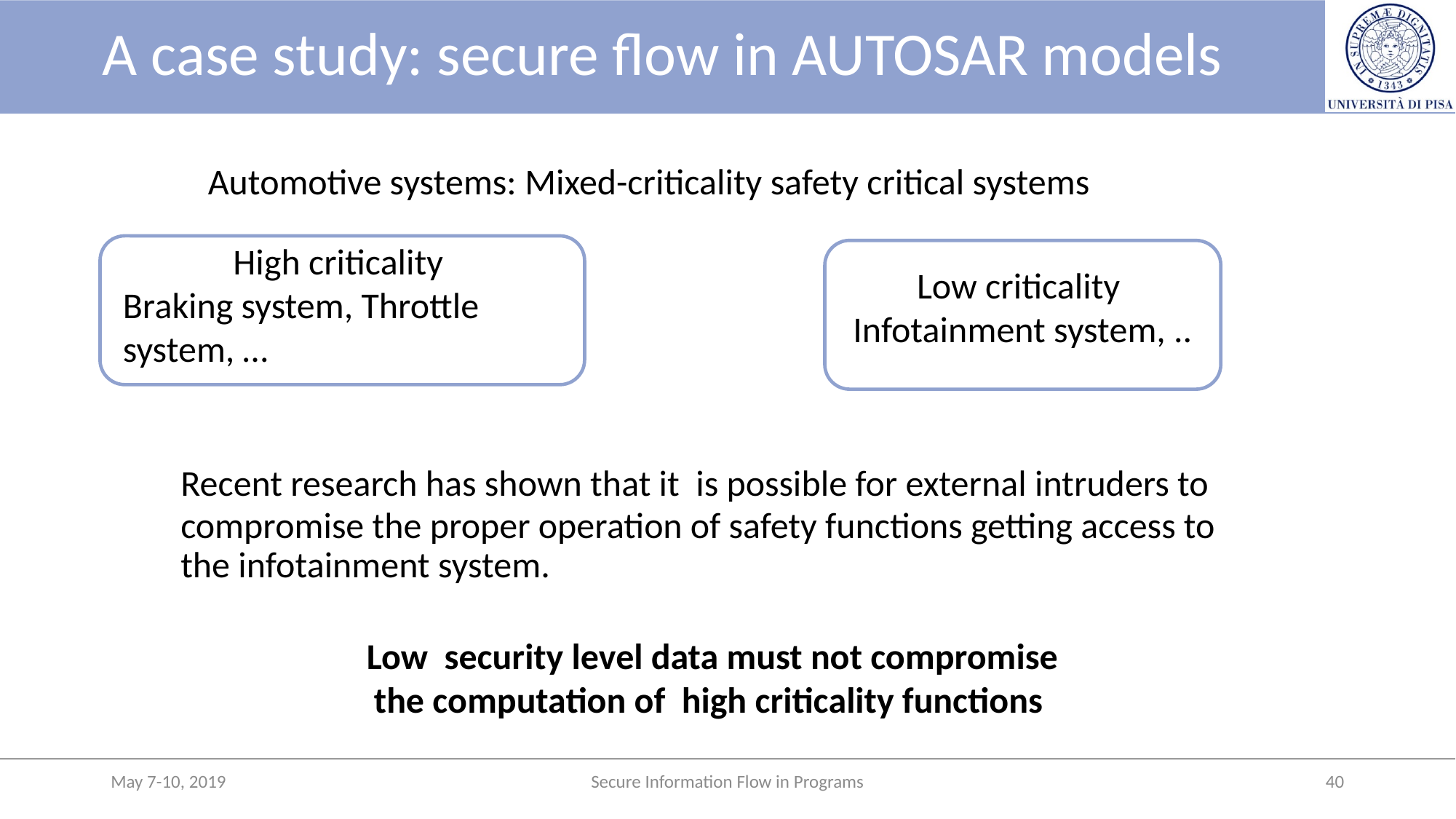

# A case study: secure flow in AUTOSAR models
Automotive systems: Mixed-criticality safety critical systems

High criticality
Braking system, Throttle system, …

Low criticality
Infotainment system, ..
	Recent research has shown that it  is possible for external intruders to compromise the proper operation of safety functions getting access to the infotainment system.

Low  security level data must not compromise the computation of  high criticality functions
May 7-10, 2019
Secure Information Flow in Programs
40